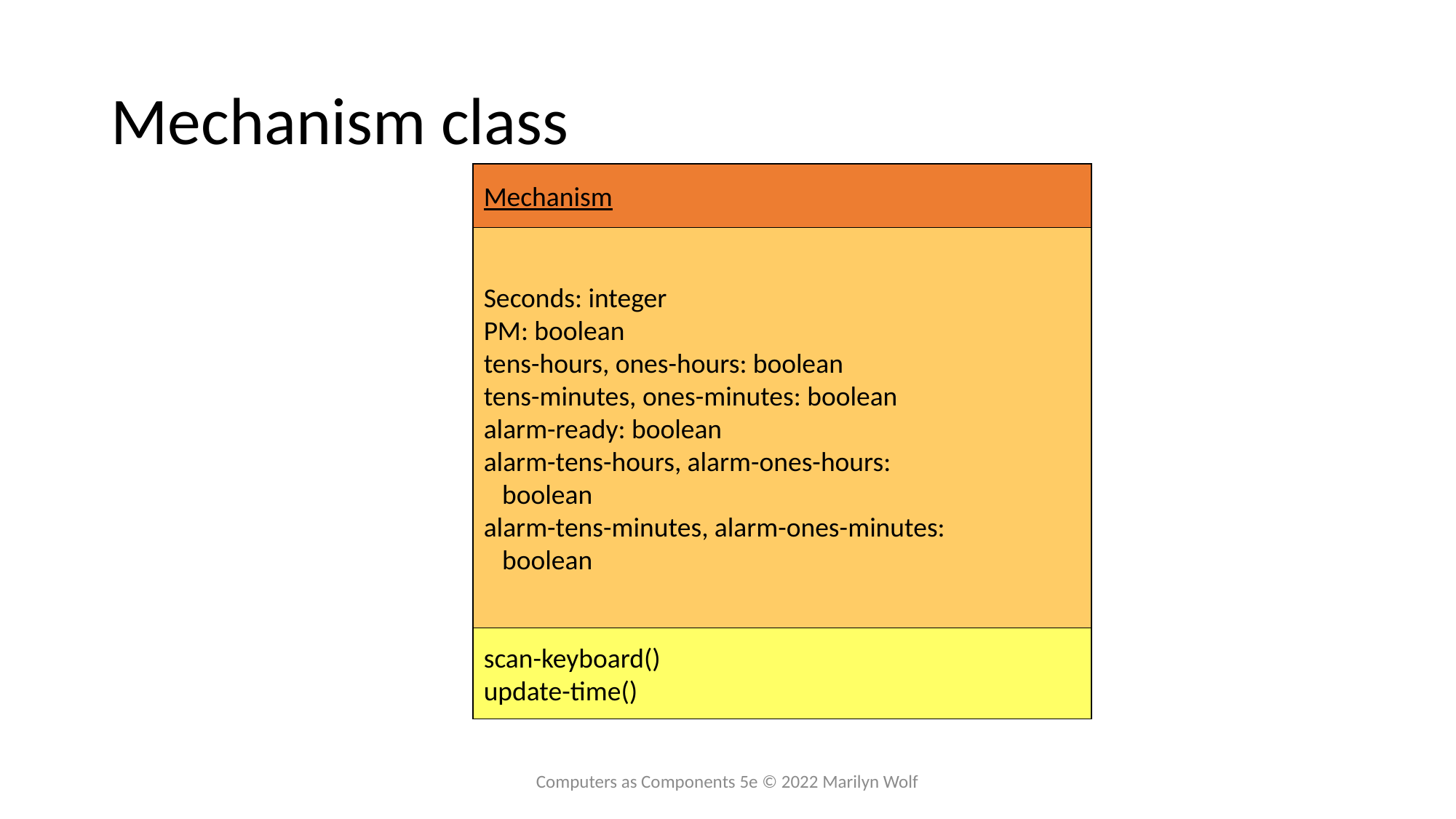

# Mechanism class
Mechanism
Seconds: integer
PM: boolean
tens-hours, ones-hours: boolean
tens-minutes, ones-minutes: boolean
alarm-ready: boolean
alarm-tens-hours, alarm-ones-hours:
   boolean
alarm-tens-minutes, alarm-ones-minutes:
   boolean
scan-keyboard()
update-time()
Computers as Components 5e © 2022 Marilyn Wolf